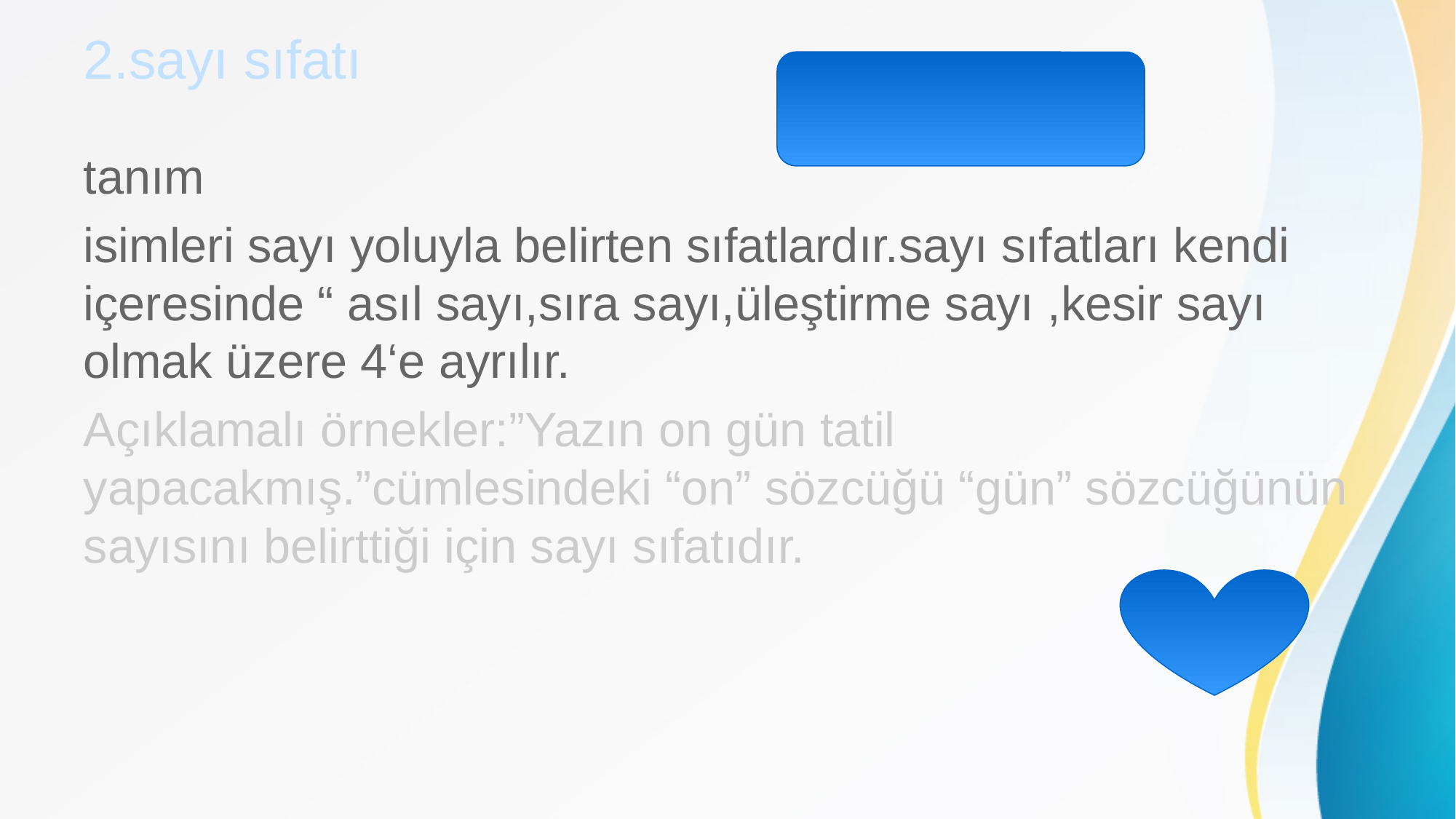

# 2.sayı sıfatı

tanım
isimleri sayı yoluyla belirten sıfatlardır.sayı sıfatları kendi içeresinde “ asıl sayı,sıra sayı,üleştirme sayı ,kesir sayı olmak üzere 4‘e ayrılır.
Açıklamalı örnekler:”Yazın on gün tatil yapacakmış.”cümlesindeki “on” sözcüğü “gün” sözcüğünün sayısını belirttiği için sayı sıfatıdır.